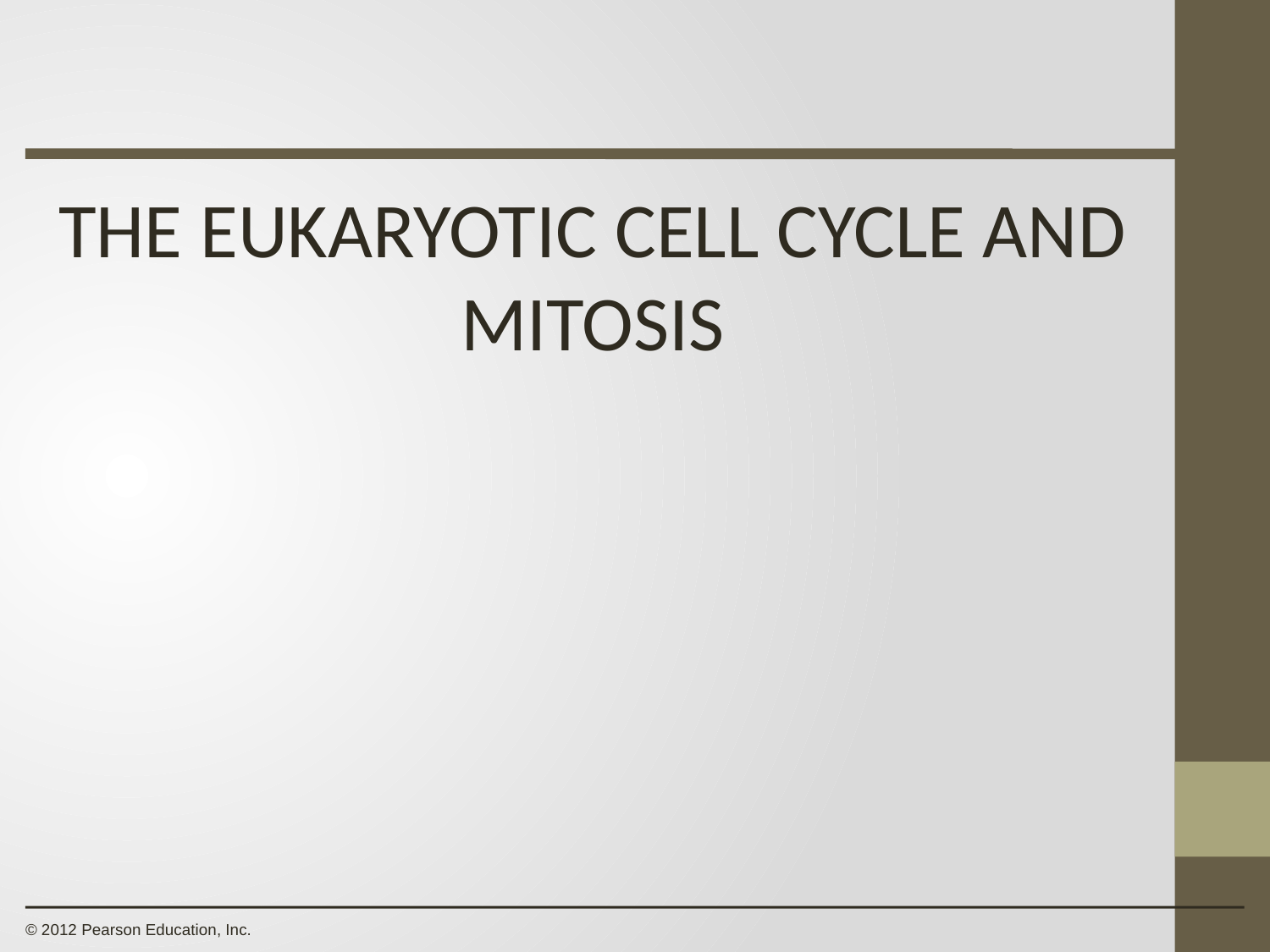

THE EUKARYOTIC CELL CYCLE AND MITOSIS

© 2012 Pearson Education, Inc.